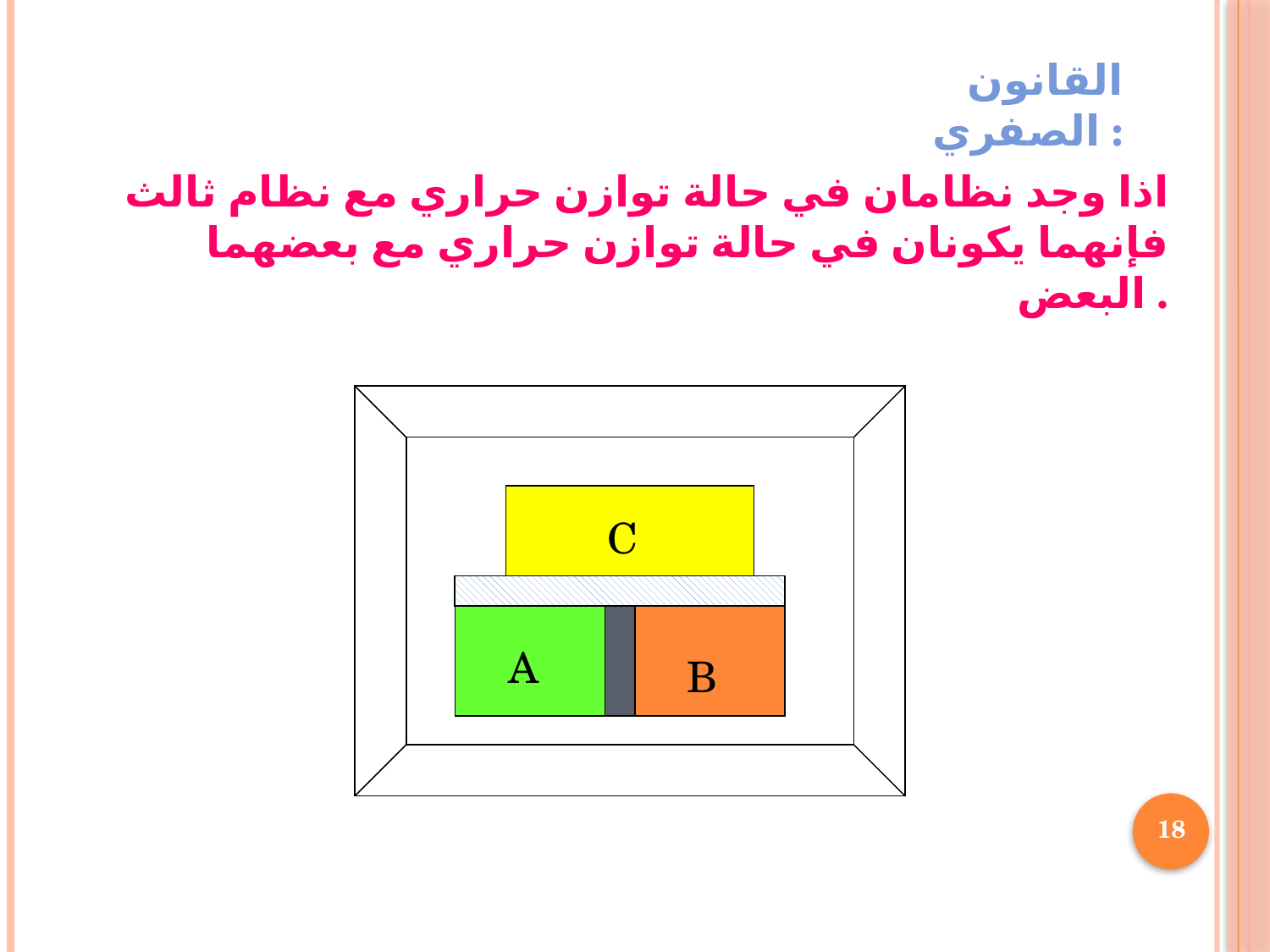

القانون الصفري :
اذا وجد نظامان في حالة توازن حراري مع نظام ثالث فإنهما يكونان في حالة توازن حراري مع بعضهما البعض .

C

A
B
18